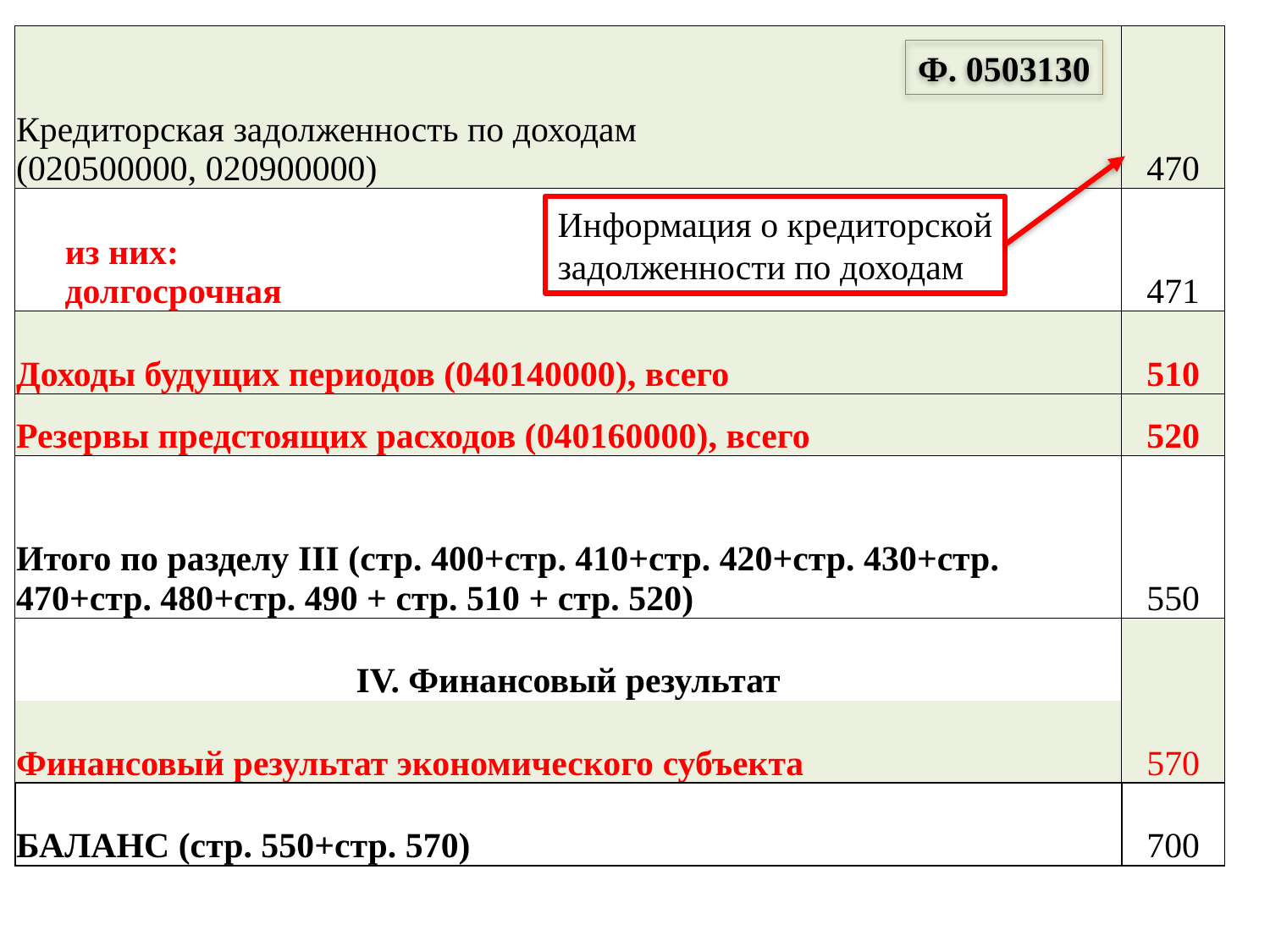

| Кредиторская задолженность по доходам (020500000, 020900000) | 470 |
| --- | --- |
| из них: долгосрочная | 471 |
| Доходы будущих периодов (040140000), всего | 510 |
| Резервы предстоящих расходов (040160000), всего | 520 |
| Итого по разделу III (стр. 400+стр. 410+стр. 420+стр. 430+стр. 470+стр. 480+стр. 490 + стр. 510 + стр. 520) | 550 |
| IV. Финансовый результат | 570 |
| Финансовый результат экономического субъекта |  |
| БАЛАНС (стр. 550+стр. 570) | 700 |
Ф. 0503130
Информация о кредиторской задолженности по доходам